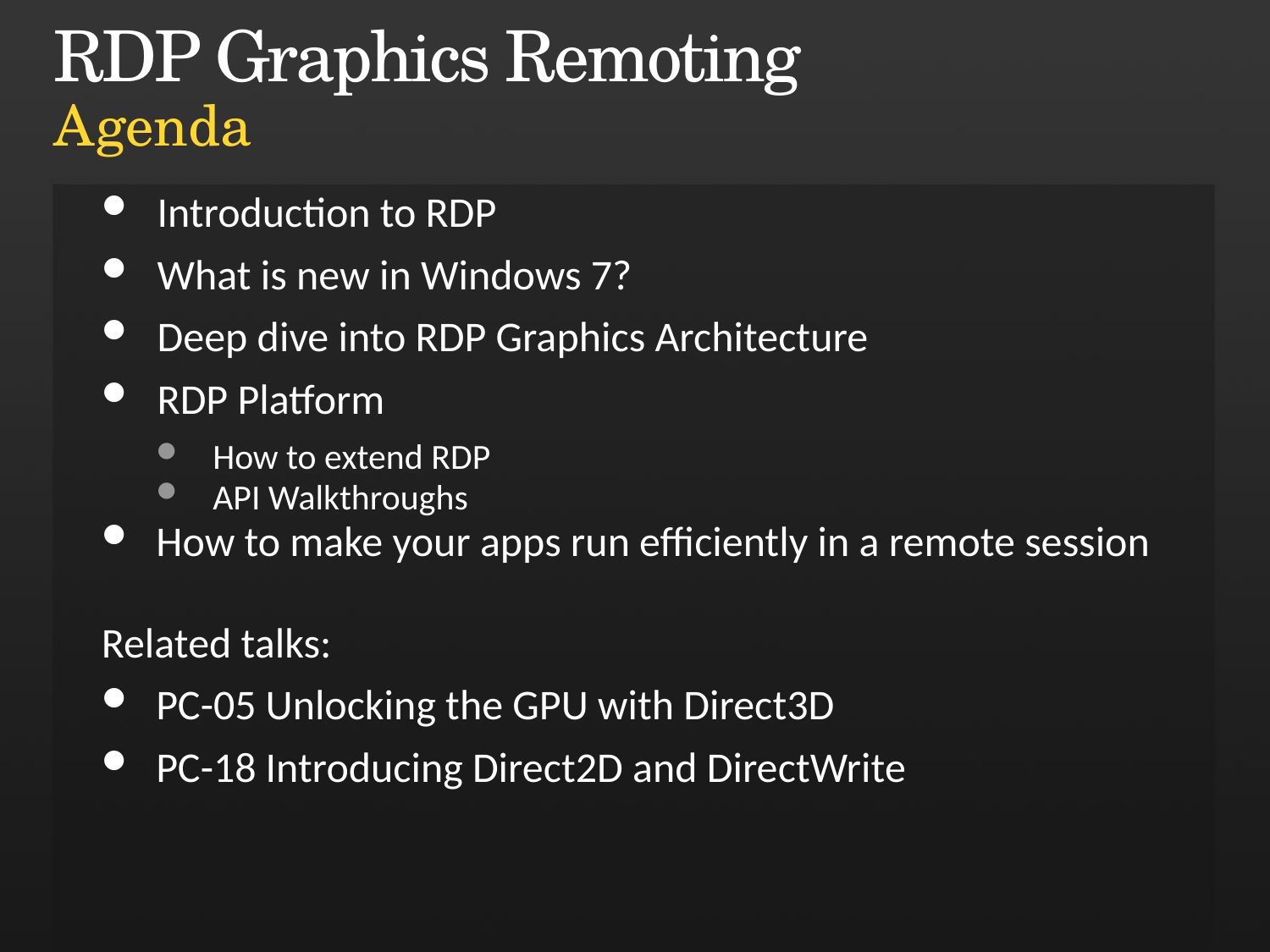

# RDP Graphics Remoting Agenda
Introduction to RDP
What is new in Windows 7?
Deep dive into RDP Graphics Architecture
RDP Platform
How to extend RDP
API Walkthroughs
How to make your apps run efficiently in a remote session
Related talks:
PC-05 Unlocking the GPU with Direct3D
PC-18 Introducing Direct2D and DirectWrite